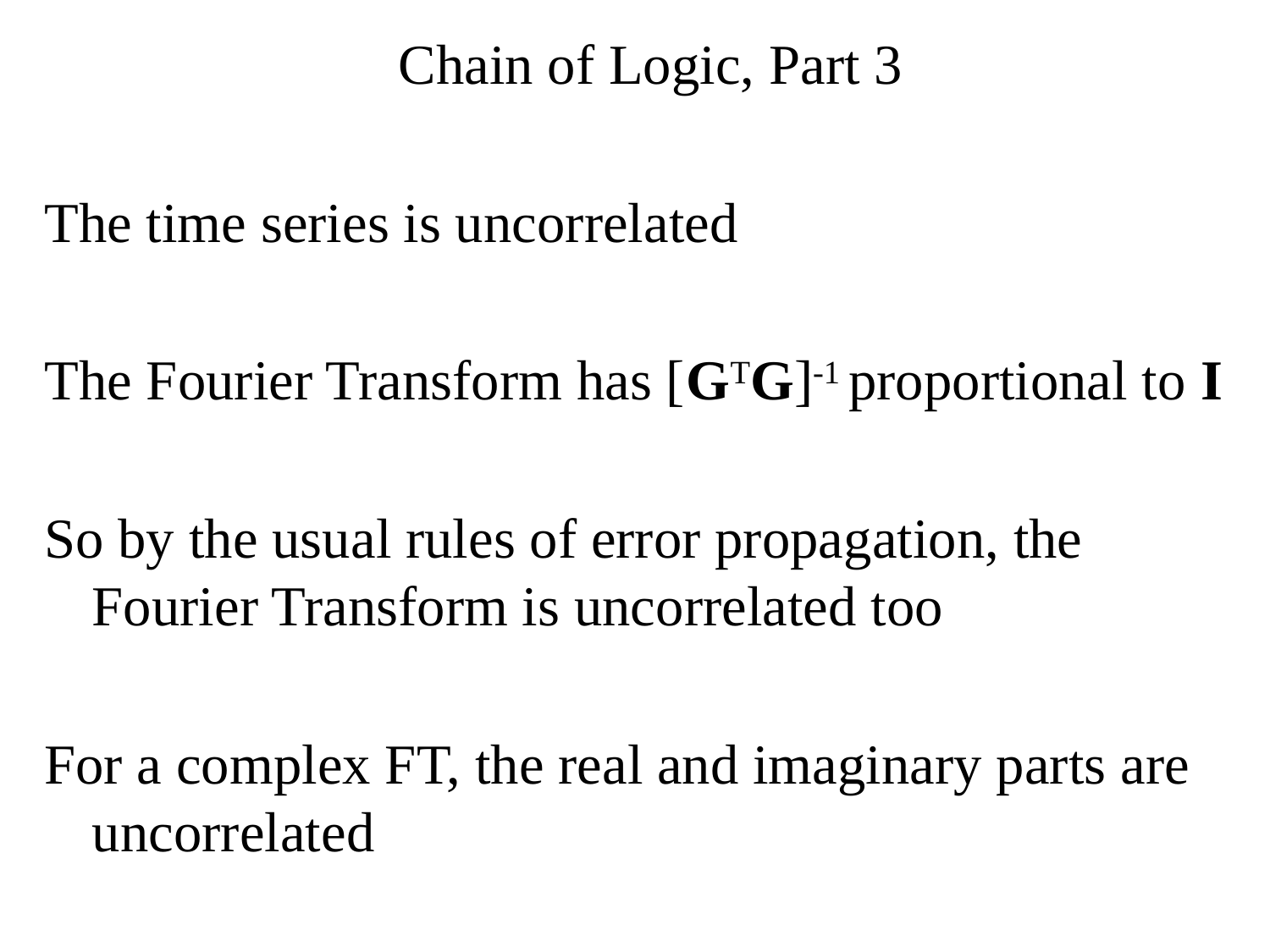

Chain of Logic, Part 3

The time series is uncorrelated

The Fourier Transform has [GTG]-1 proportional to I

So by the usual rules of error propagation, the Fourier Transform is uncorrelated too

For a complex FT, the real and imaginary parts are uncorrelated